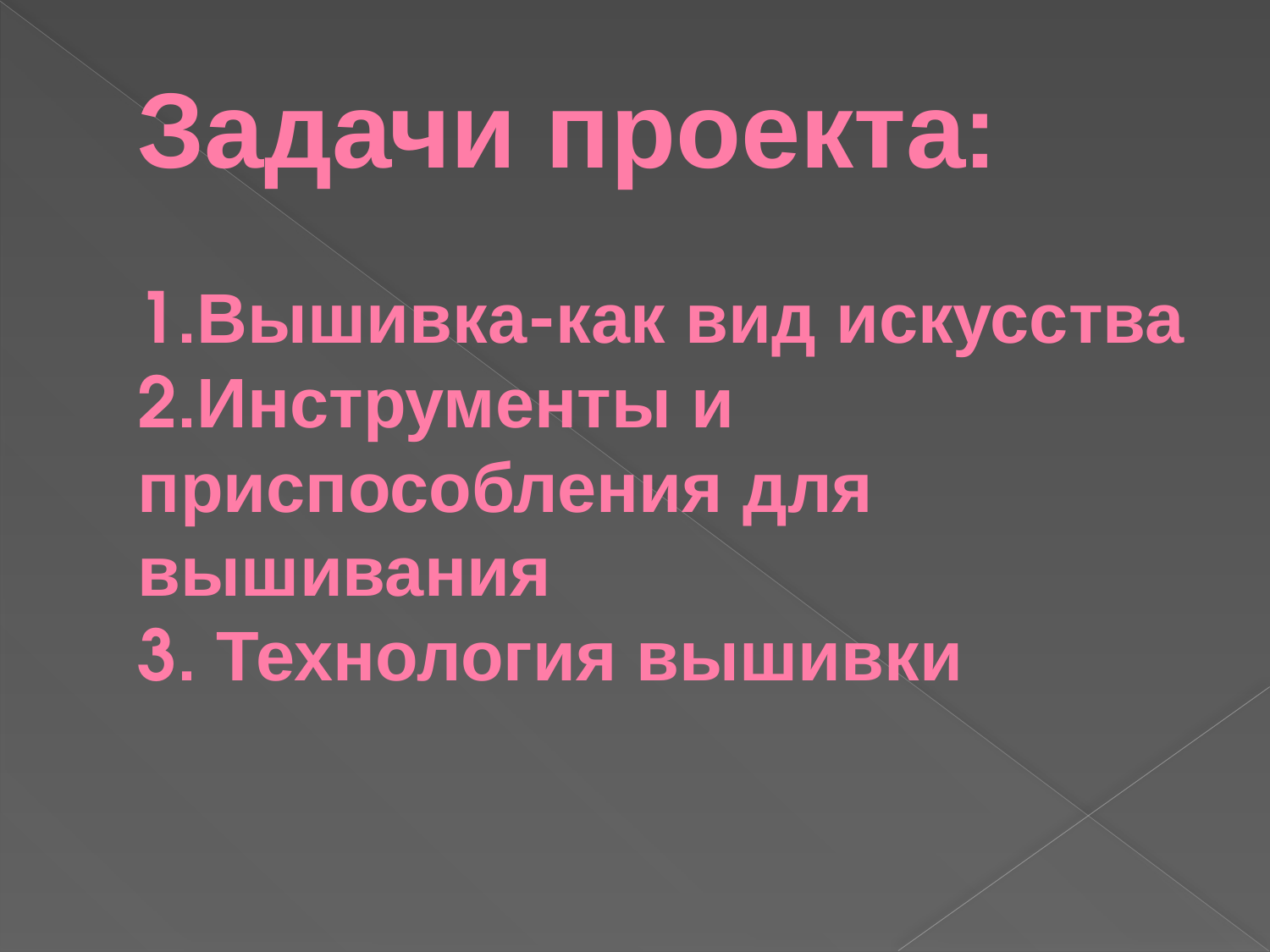

# Задачи проекта: 1.Вышивка-как вид искусства 2.Инструменты и приспособления для вышивания 3. Технология вышивки